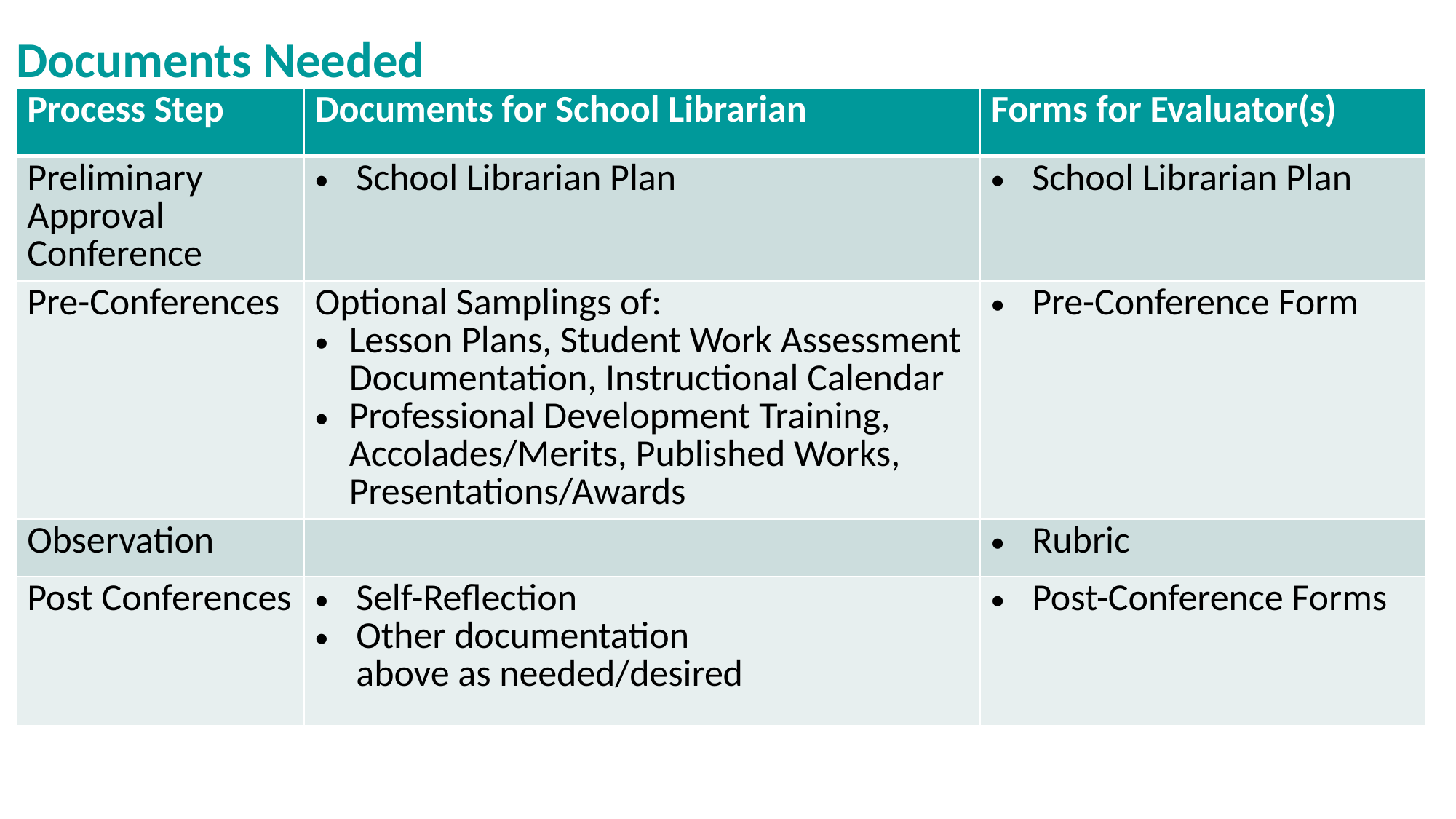

# Documents Needed
| Process Step | Documents for School Librarian | Forms for Evaluator(s) |
| --- | --- | --- |
| Preliminary Approval Conference | School Librarian Plan | School Librarian Plan |
| Pre-Conferences | Optional Samplings of: Lesson Plans, Student Work Assessment Documentation, Instructional Calendar Professional Development Training, Accolades/Merits, Published Works, Presentations/Awards | Pre-Conference Form |
| Observation |  | Rubric |
| Post Conferences | Self-Reflection  Other documentation above as needed/desired | Post-Conference Forms |